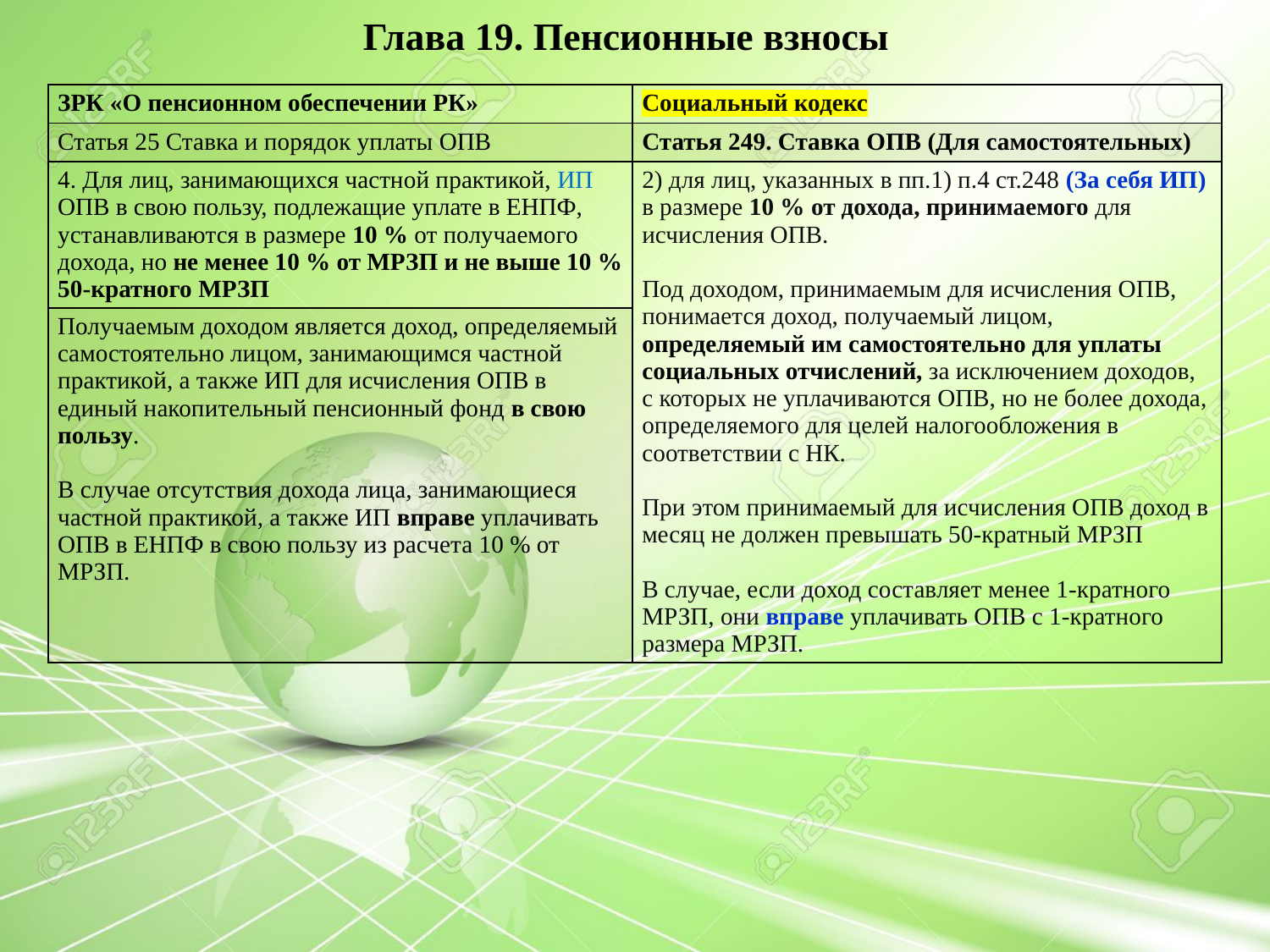

Глава 19. Пенсионные взносы
| ЗРК «О пенсионном обеспечении РК» | Социальный кодекс |
| --- | --- |
| Статья 25 Ставка и порядок уплаты ОПВ | Статья 249. Ставка ОПВ (Для самостоятельных) |
| 4. Для лиц, занимающихся частной практикой, ИП ОПВ в свою пользу, подлежащие уплате в ЕНПФ, устанавливаются в размере 10 % от получаемого дохода, но не менее 10 % от МРЗП и не выше 10 % 50-кратного МРЗП | 2) для лиц, указанных в пп.1) п.4 ст.248 (За себя ИП) в размере 10 % от дохода, принимаемого для исчисления ОПВ. Под доходом, принимаемым для исчисления ОПВ, понимается доход, получаемый лицом, определяемый им самостоятельно для уплаты социальных отчислений, за исключением доходов, с которых не уплачиваются ОПВ, но не более дохода, определяемого для целей налогообложения в соответствии с НК. При этом принимаемый для исчисления ОПВ доход в месяц не должен превышать 50-кратный МРЗП В случае, если доход составляет менее 1-кратного МРЗП, они вправе уплачивать ОПВ с 1-кратного размера МРЗП. |
| Получаемым доходом является доход, определяемый самостоятельно лицом, занимающимся частной практикой, а также ИП для исчисления ОПВ в единый накопительный пенсионный фонд в свою пользу. В случае отсутствия дохода лица, занимающиеся частной практикой, а также ИП вправе уплачивать ОПВ в ЕНПФ в свою пользу из расчета 10 % от МРЗП. |  |